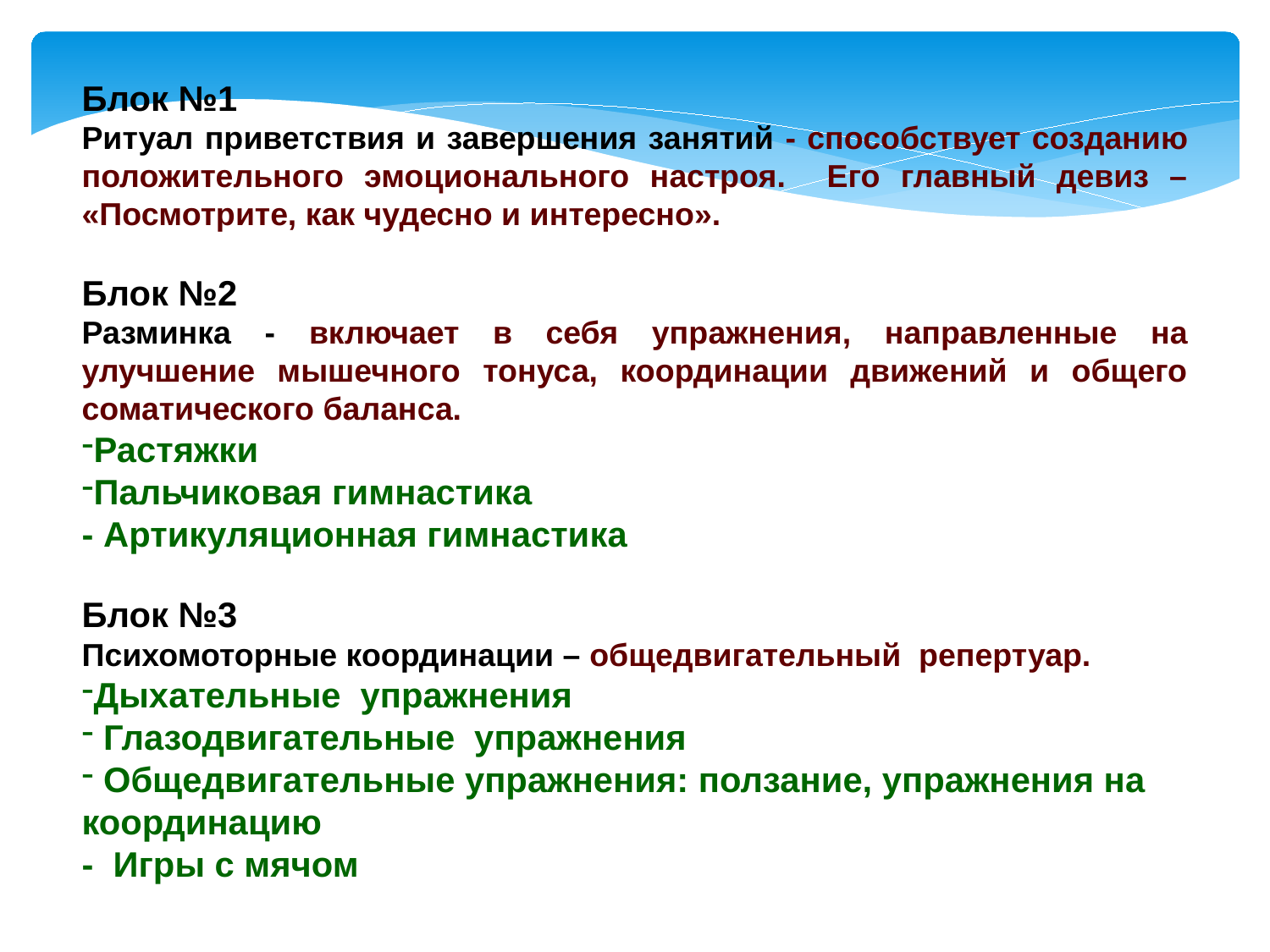

Блок №1
Ритуал приветствия и завершения занятий - способствует созданию положительного эмоционального настроя.  Его главный девиз – «Посмотрите, как чудесно и интересно».

Блок №2
Разминка - включает в себя упражнения, направленные на улучшение мышечного тонуса, координации движений и общего соматического баланса.
Растяжки
Пальчиковая гимнастика
- Артикуляционная гимнастика

Блок №3
Психомоторные координации – общедвигательный  репертуар.
Дыхательные  упражнения
 Глазодвигательные  упражнения
 Общедвигательные упражнения: ползание, упражнения на координацию
-  Игры с мячом